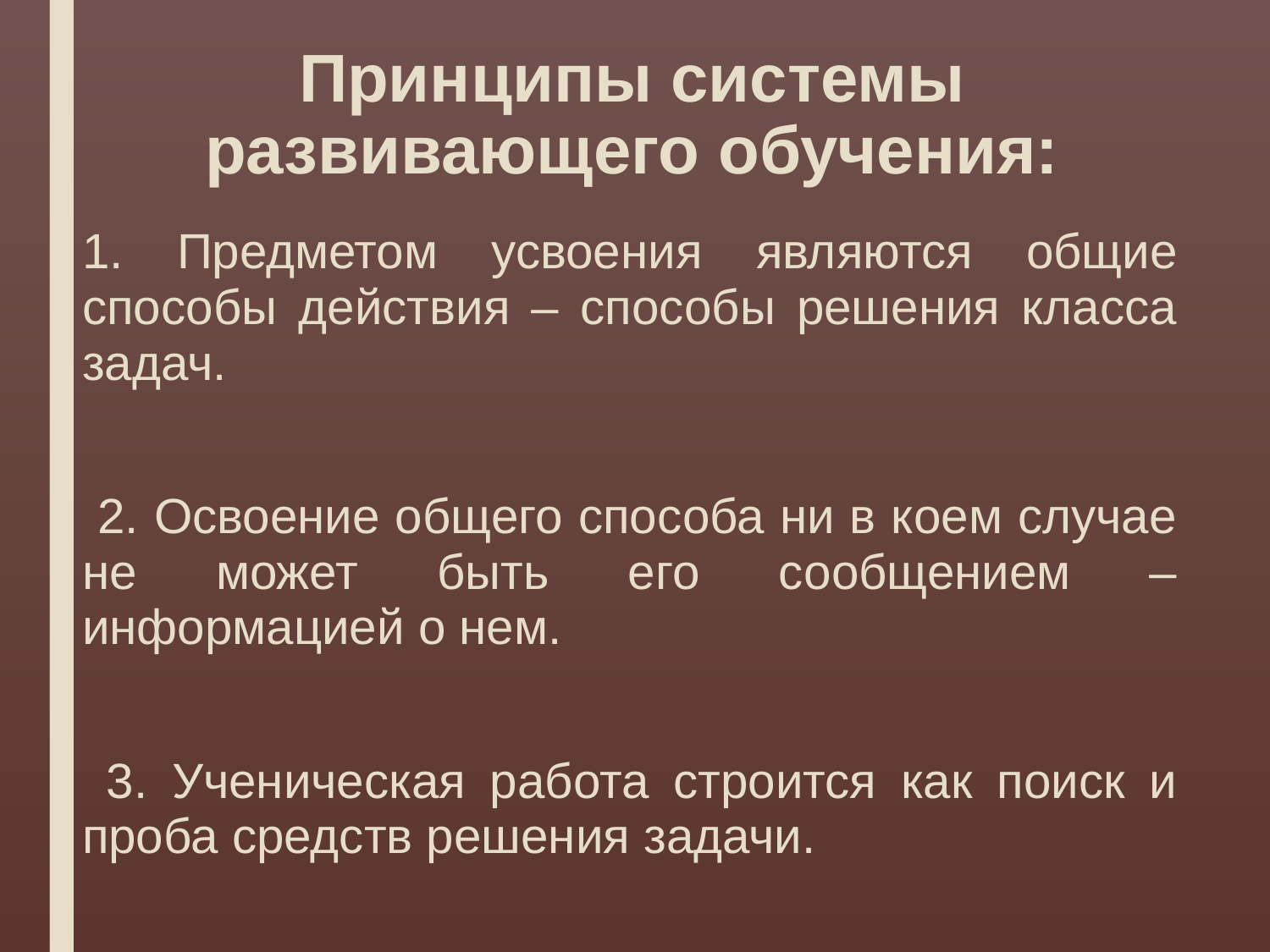

# Принципы системы развивающего обучения:
1. Предметом усвоения являются общие способы действия – способы решения класса задач.

 2. Освоение общего способа ни в коем случае не может быть его сообщением – информацией о нем.

 3. Ученическая работа строится как поиск и проба средств решения задачи.